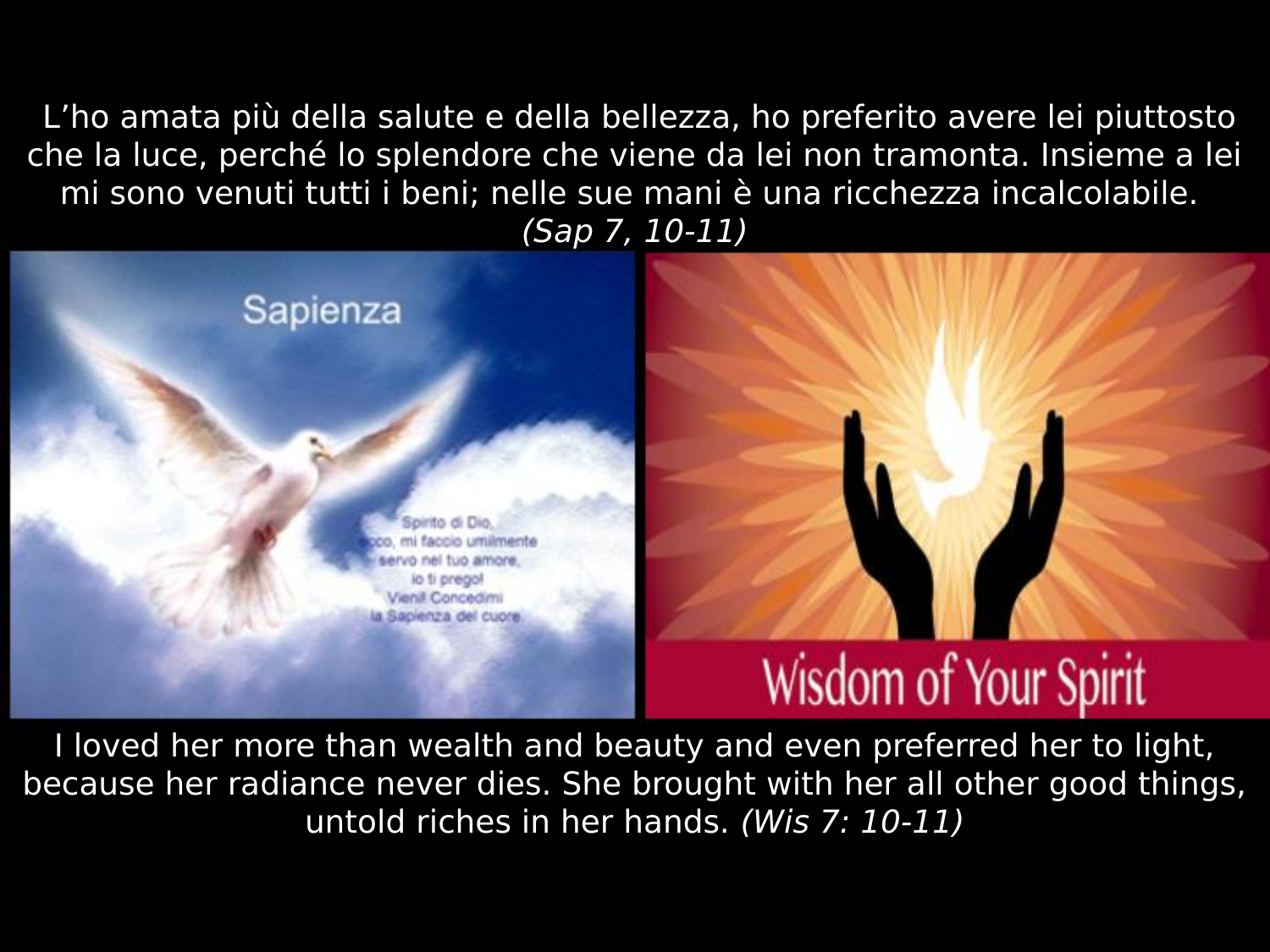

# L’ho amata più della salute e della bellezza, ho preferito avere lei piuttosto che la luce, perché lo splendore che viene da lei non tramonta. Insieme a lei mi sono venuti tutti i beni; nelle sue mani è una ricchezza incalcolabile. (Sap 7, 10-11)
I loved her more than wealth and beauty and even preferred her to light, because her radiance never dies. She brought with her all other good things, untold riches in her hands. (Wis 7: 10-11)